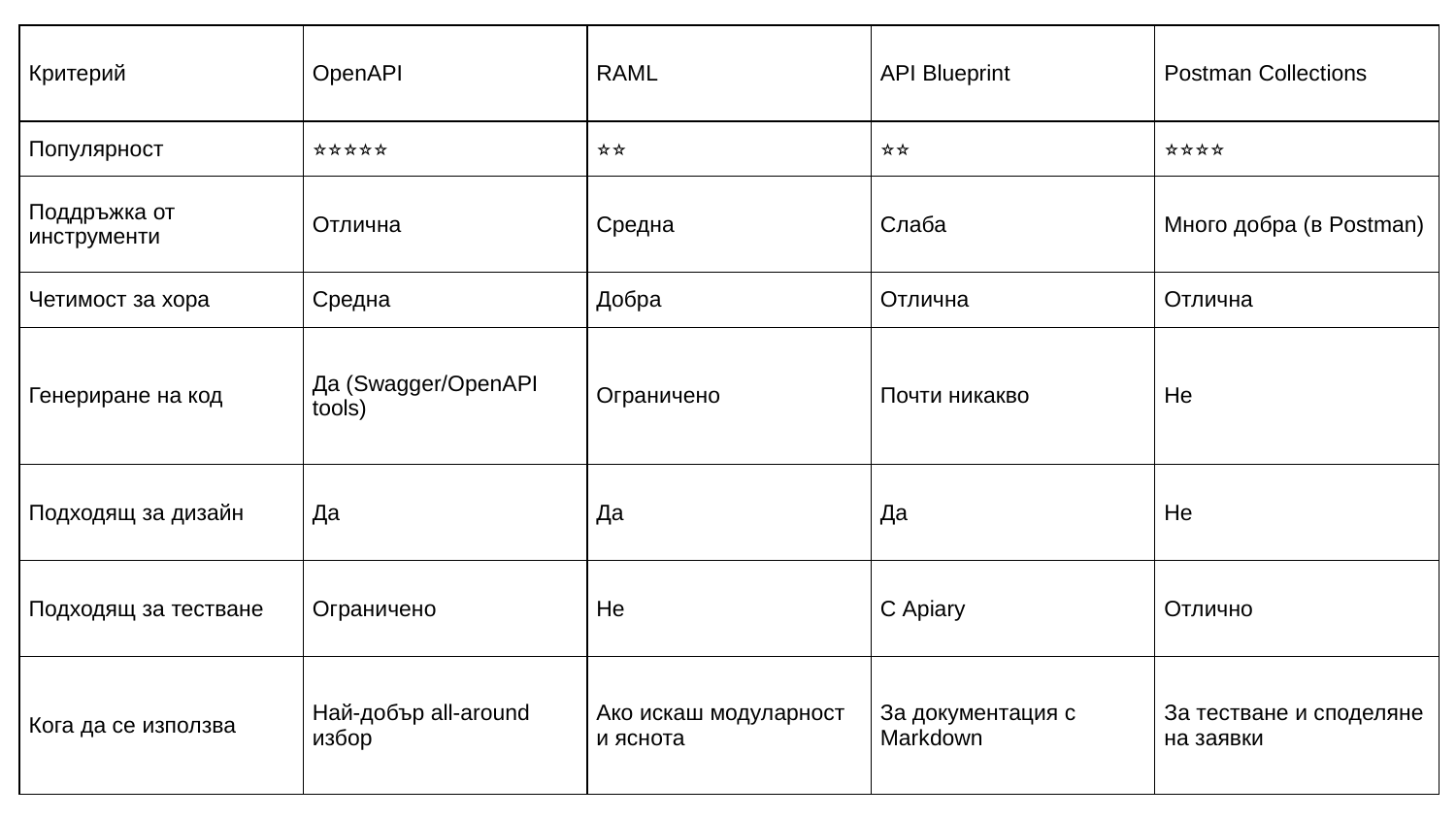

| Критерий | OpenAPI | RAML | API Blueprint | Postman Collections |
| --- | --- | --- | --- | --- |
| Популярност | ⭐⭐⭐⭐⭐ | ⭐⭐ | ⭐⭐ | ⭐⭐⭐⭐ |
| Поддръжка от инструменти | Отлична | Средна | Слаба | Много добра (в Postman) |
| Четимост за хора | Средна | Добра | Отлична | Отлична |
| Генериране на код | Да (Swagger/OpenAPI tools) | Ограничено | Почти никакво | Не |
| Подходящ за дизайн | Да | Да | Да | Не |
| Подходящ за тестване | Ограничено | Не | С Apiary | Отлично |
| Кога да се използва | Най-добър all-around избор | Ако искаш модуларност и яснота | За документация с Markdown | За тестване и споделяне на заявки |